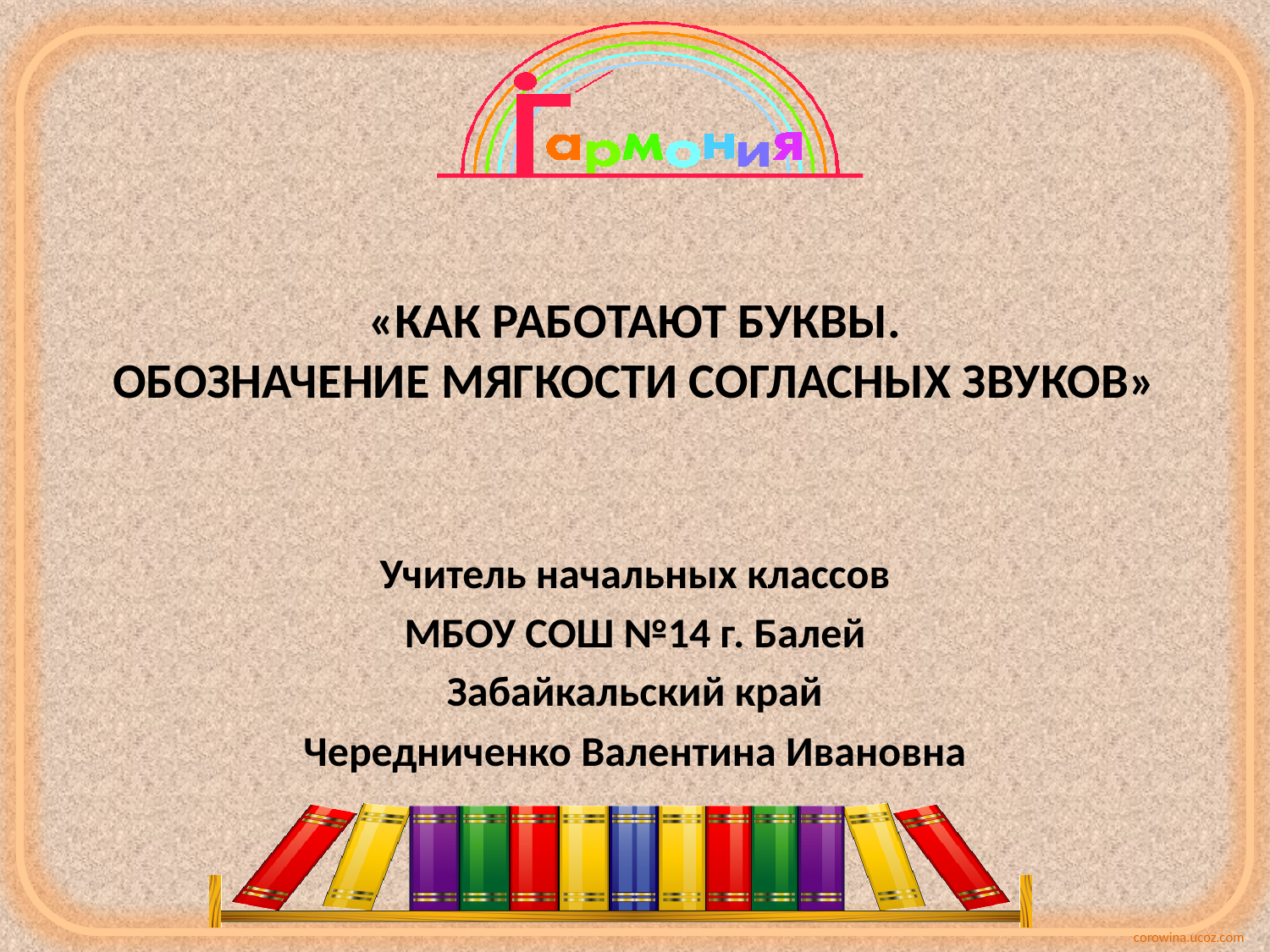

# «КАК РАБОТАЮТ БУКВЫ. ОБОЗНАЧЕНИЕ МЯГКОСТИ СОГЛАСНЫХ ЗВУКОВ»
Учитель начальных классов
МБОУ СОШ №14 г. Балей
Забайкальский край
Чередниченко Валентина Ивановна